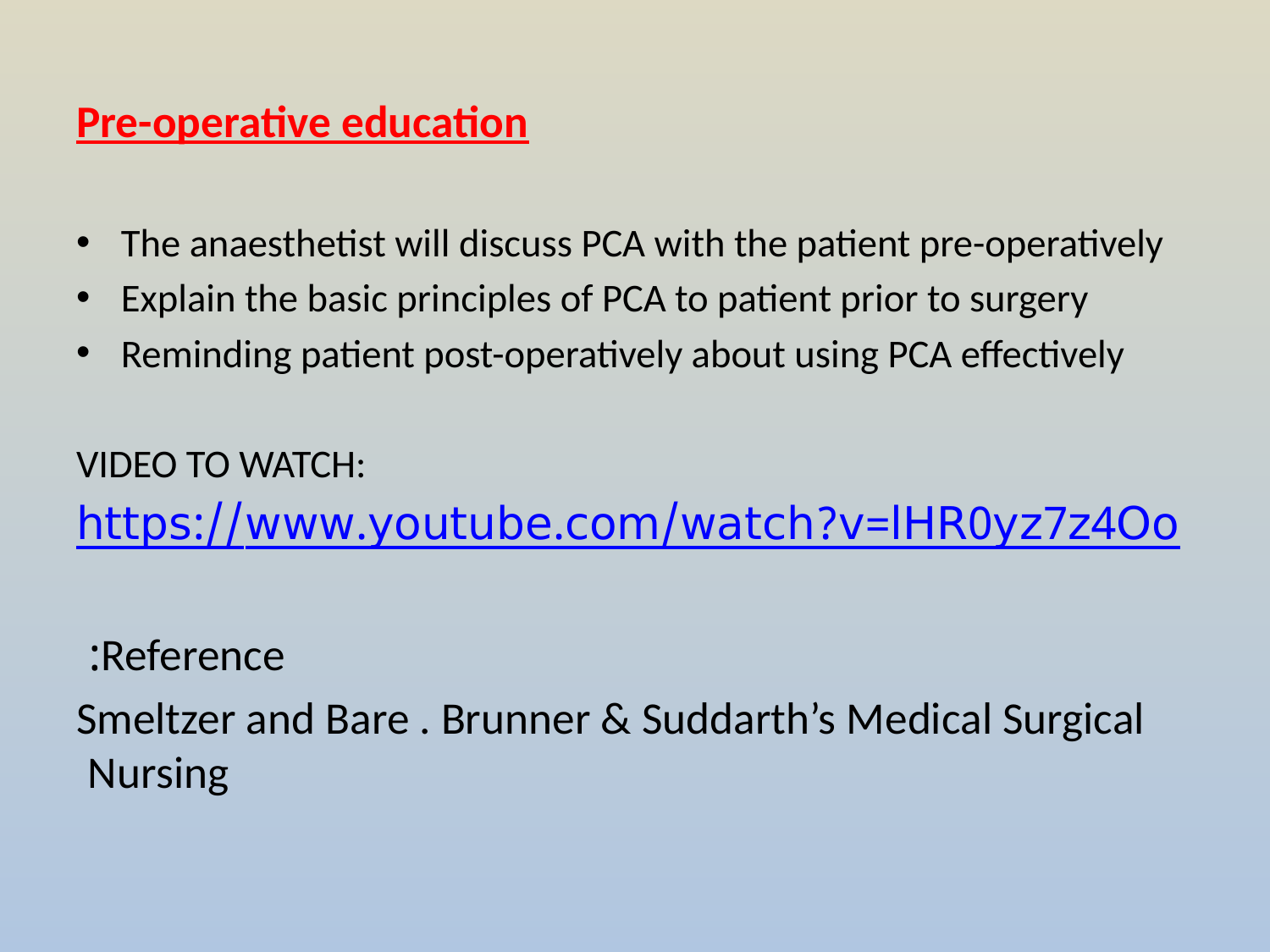

Pre-operative education

The anaesthetist will discuss PCA with the patient pre-operatively
Explain the basic principles of PCA to patient prior to surgery
Reminding patient post-operatively about using PCA effectively

VIDEO TO WATCH:
https://www.youtube.com/watch?v=lHR0yz7z4Oo

Reference:
Smeltzer and Bare . Brunner & Suddarth’s Medical Surgical Nursing